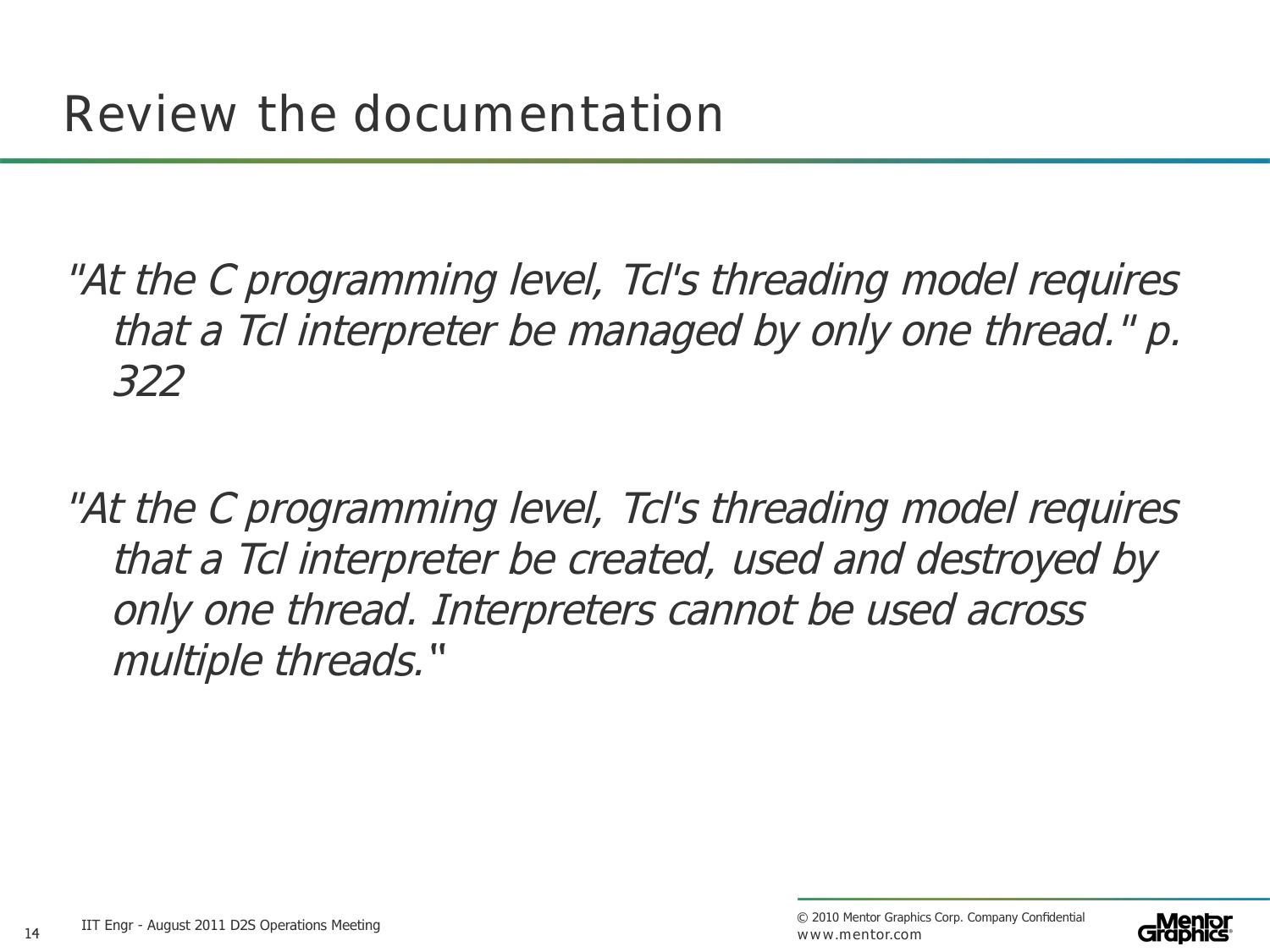

# Review the documentation

"At the C programming level, Tcl's threading model requires that a Tcl interpreter be managed by only one thread." p. 322

"At the C programming level, Tcl's threading model requires that a Tcl interpreter be created, used and destroyed by only one thread. Interpreters cannot be used across multiple threads.“
IIT Engr - August 2011 D2S Operations Meeting